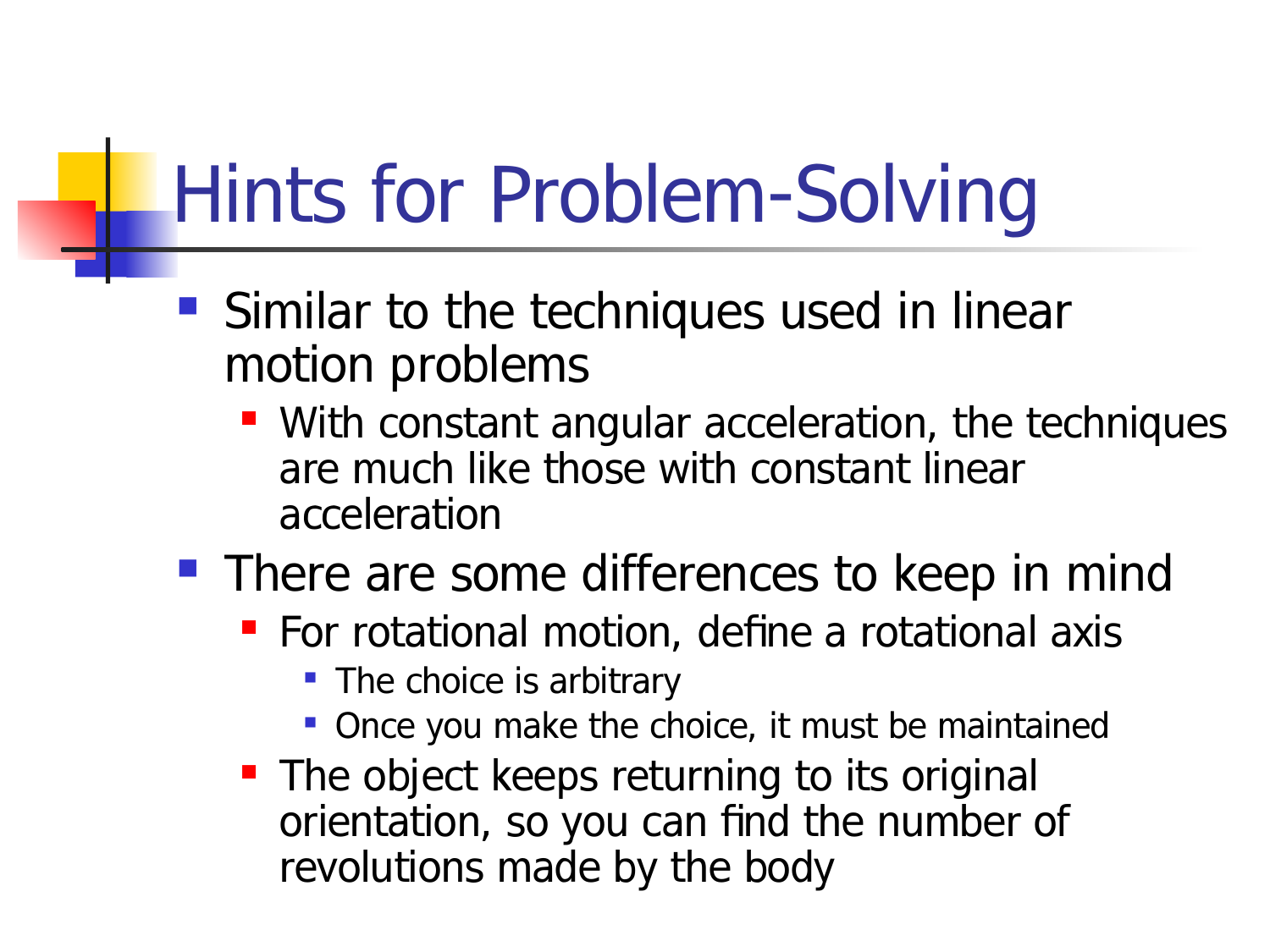

# Hints for Problem-Solving
Similar to the techniques used in linear motion problems
With constant angular acceleration, the techniques are much like those with constant linear acceleration
There are some differences to keep in mind
For rotational motion, define a rotational axis
The choice is arbitrary
Once you make the choice, it must be maintained
The object keeps returning to its original orientation, so you can find the number of revolutions made by the body